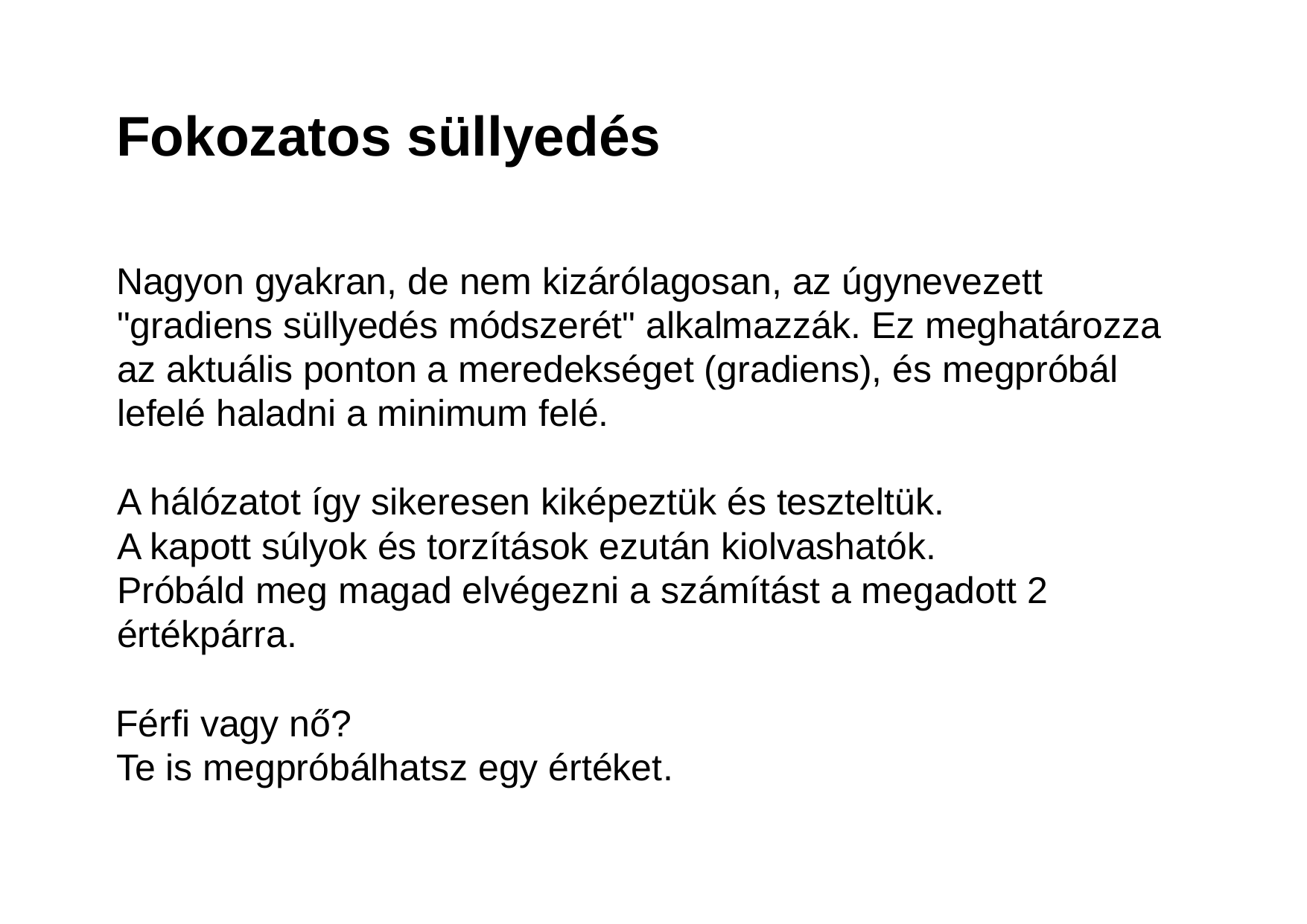

Fokozatos süllyedés
Nagyon gyakran, de nem kizárólagosan, az úgynevezett "gradiens süllyedés módszerét" alkalmazzák. Ez meghatározza az aktuális ponton a meredekséget (gradiens), és megpróbál lefelé haladni a minimum felé.
A hálózatot így sikeresen kiképeztük és teszteltük.
A kapott súlyok és torzítások ezután kiolvashatók.
Próbáld meg magad elvégezni a számítást a megadott 2 értékpárra.
Férfi vagy nő?
Te is megpróbálhatsz egy értéket.